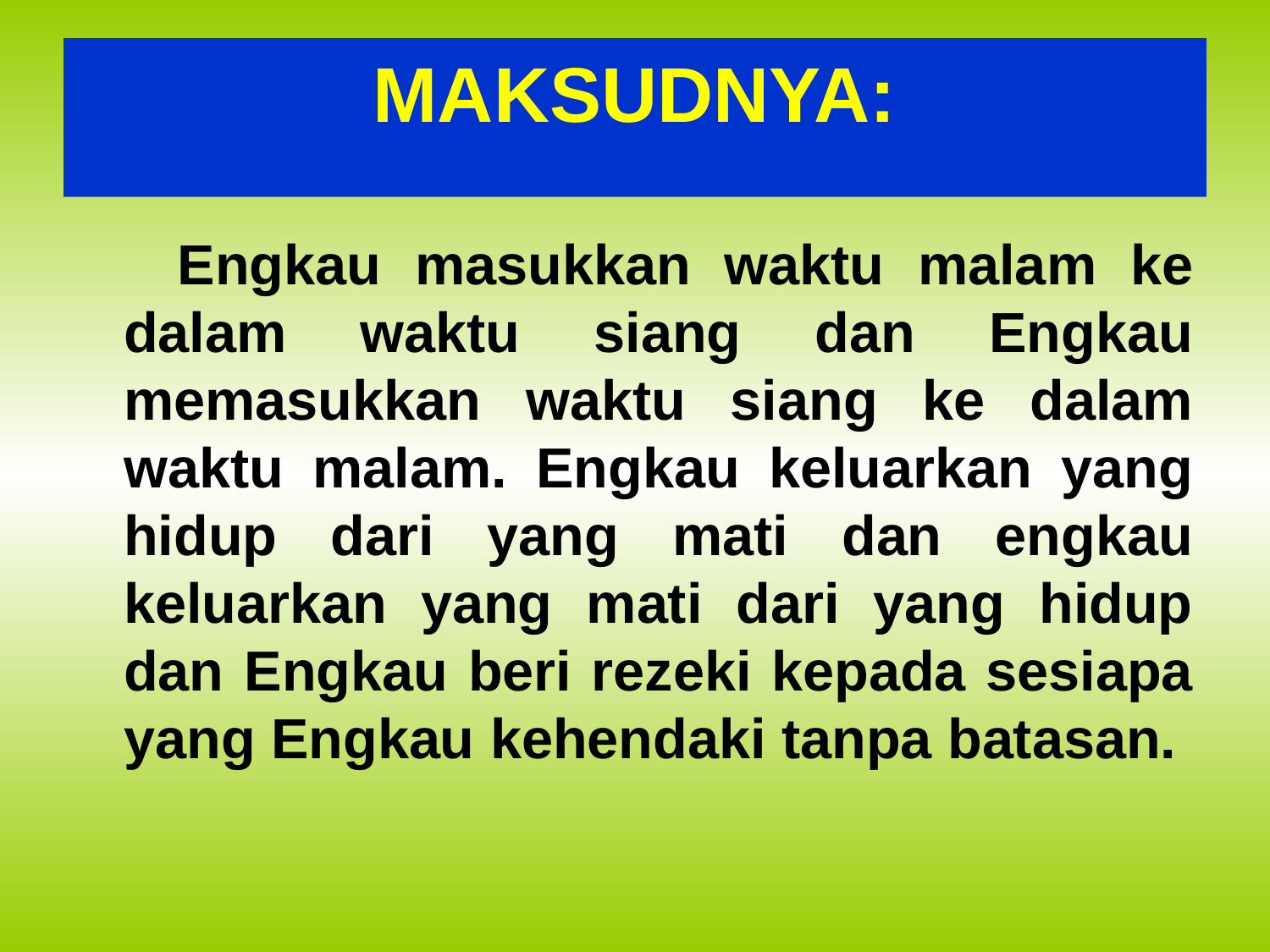

# MAKSUDNYA:
   Engkau masukkan waktu malam ke dalam waktu siang dan Engkau memasukkan waktu siang ke dalam waktu malam. Engkau keluarkan yang hidup dari yang mati dan engkau keluarkan yang mati dari yang hidup dan Engkau beri rezeki kepada sesiapa yang Engkau kehendaki tanpa batasan.